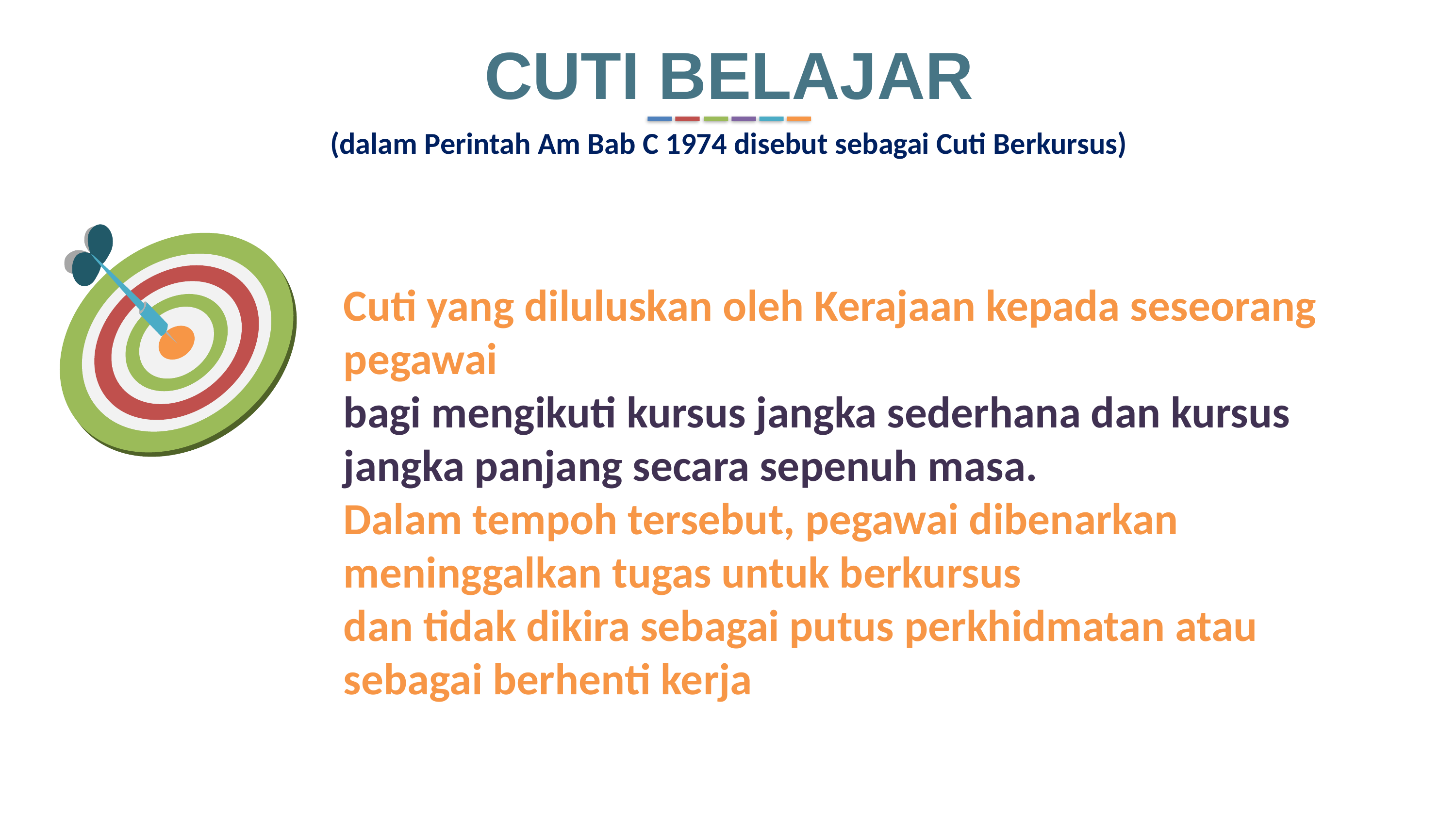

CUTI BELAJAR

(dalam Perintah Am Bab C 1974 disebut sebagai Cuti Berkursus)

Cuti yang diluluskan oleh Kerajaan kepada seseorang pegawai
bagi mengikuti kursus jangka sederhana dan kursus jangka panjang secara sepenuh masa.
Dalam tempoh tersebut, pegawai dibenarkan meninggalkan tugas untuk berkursus
dan tidak dikira sebagai putus perkhidmatan atau sebagai berhenti kerja

Good Ideas